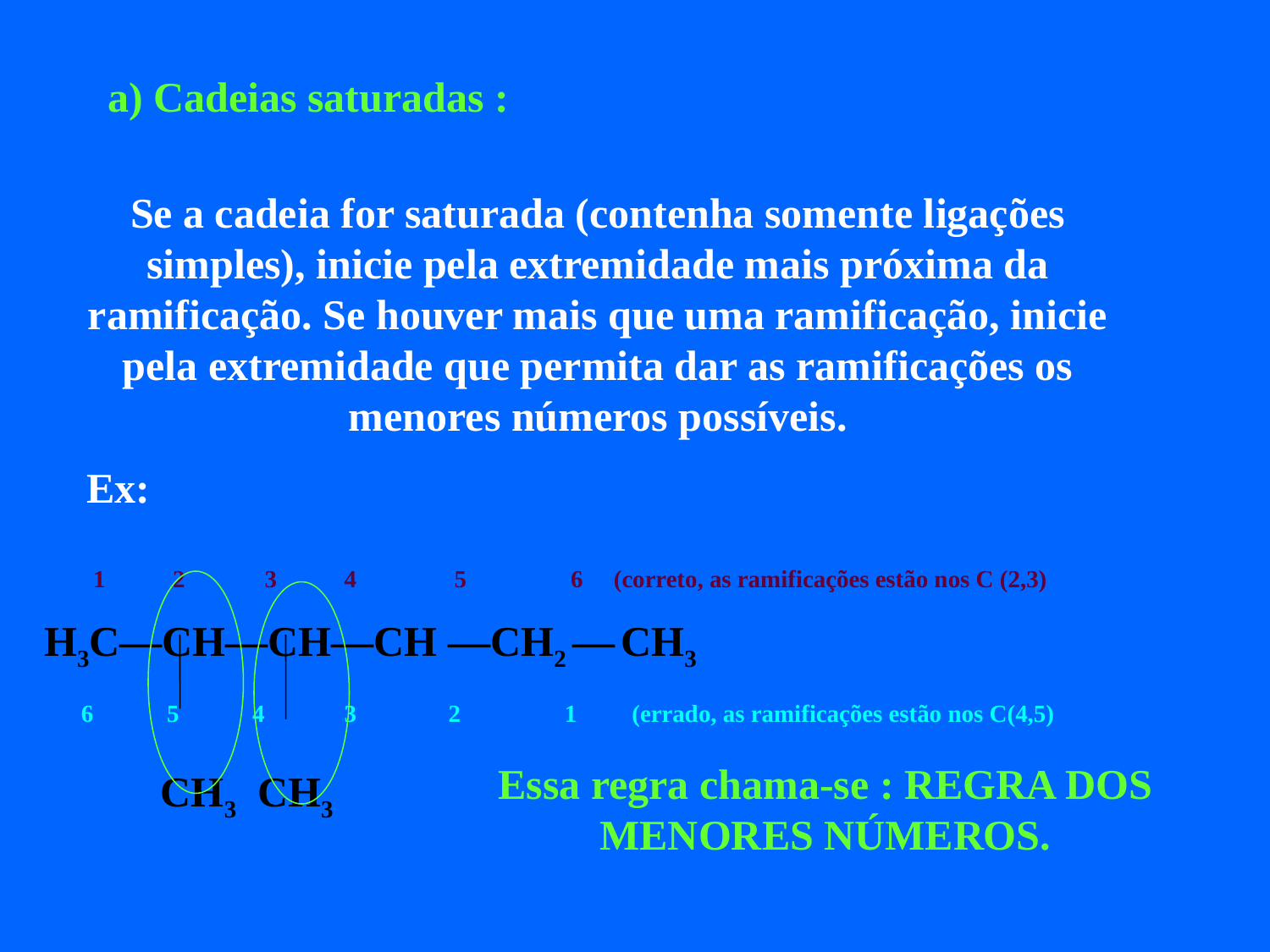

a) Cadeias saturadas :
Se a cadeia for saturada (contenha somente ligações simples), inicie pela extremidade mais próxima da ramificação. Se houver mais que uma ramificação, inicie pela extremidade que permita dar as ramificações os menores números possíveis.
Ex:
        1           2             3           4                5                 6     (correto, as ramificações estão nos C (2,3)
H3C—CH—CH—CH —CH2 — CH3
      6            5            4             3               2                 1         (errado, as ramificações estão nos C(4,5)
           CH3  CH3

Essa regra chama-se : REGRA DOS MENORES NÚMEROS.